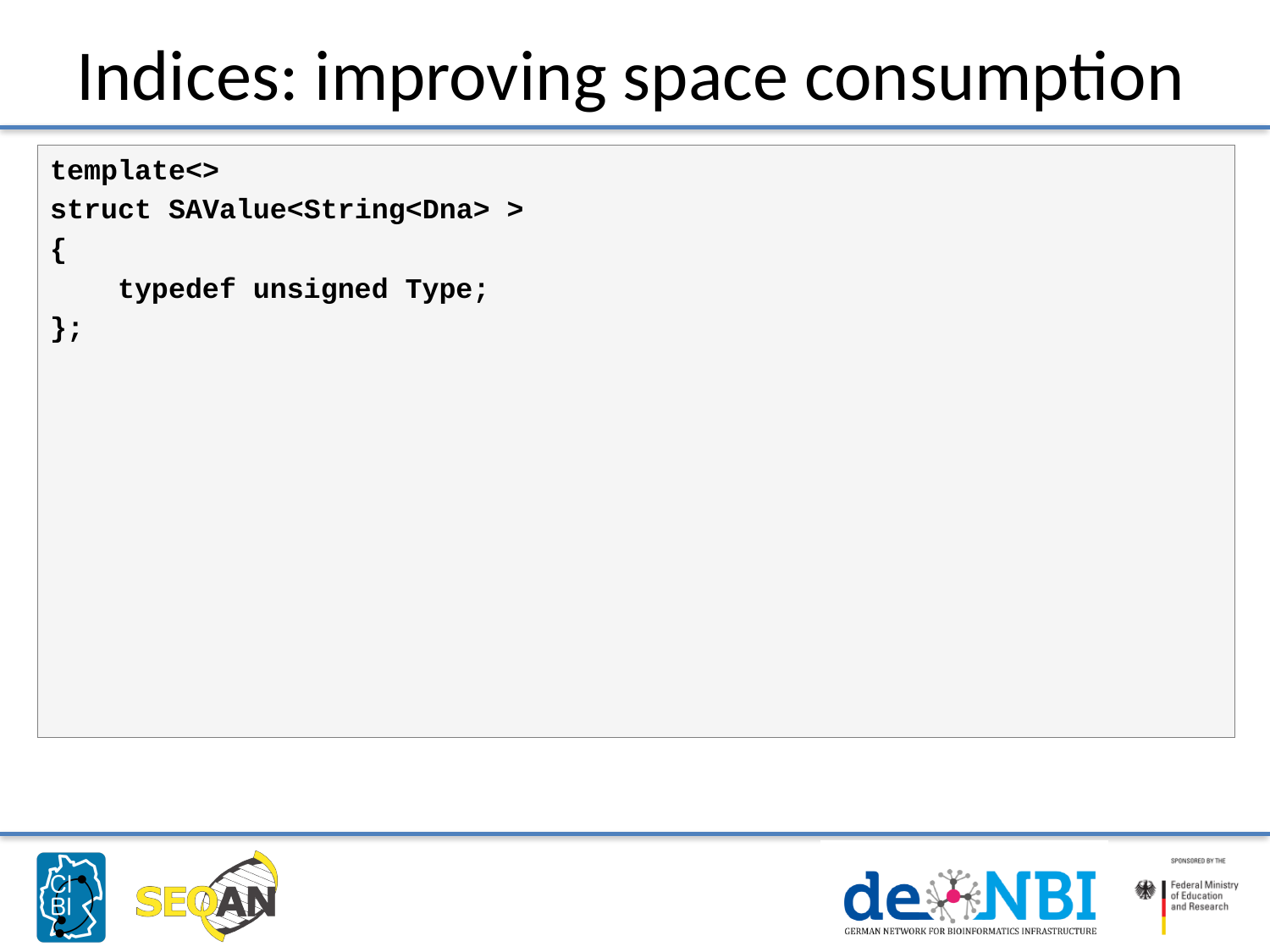

# Indices: improving space consumption
template<>
struct SAValue<String<Dna> >
{
    typedef unsigned Type;
};